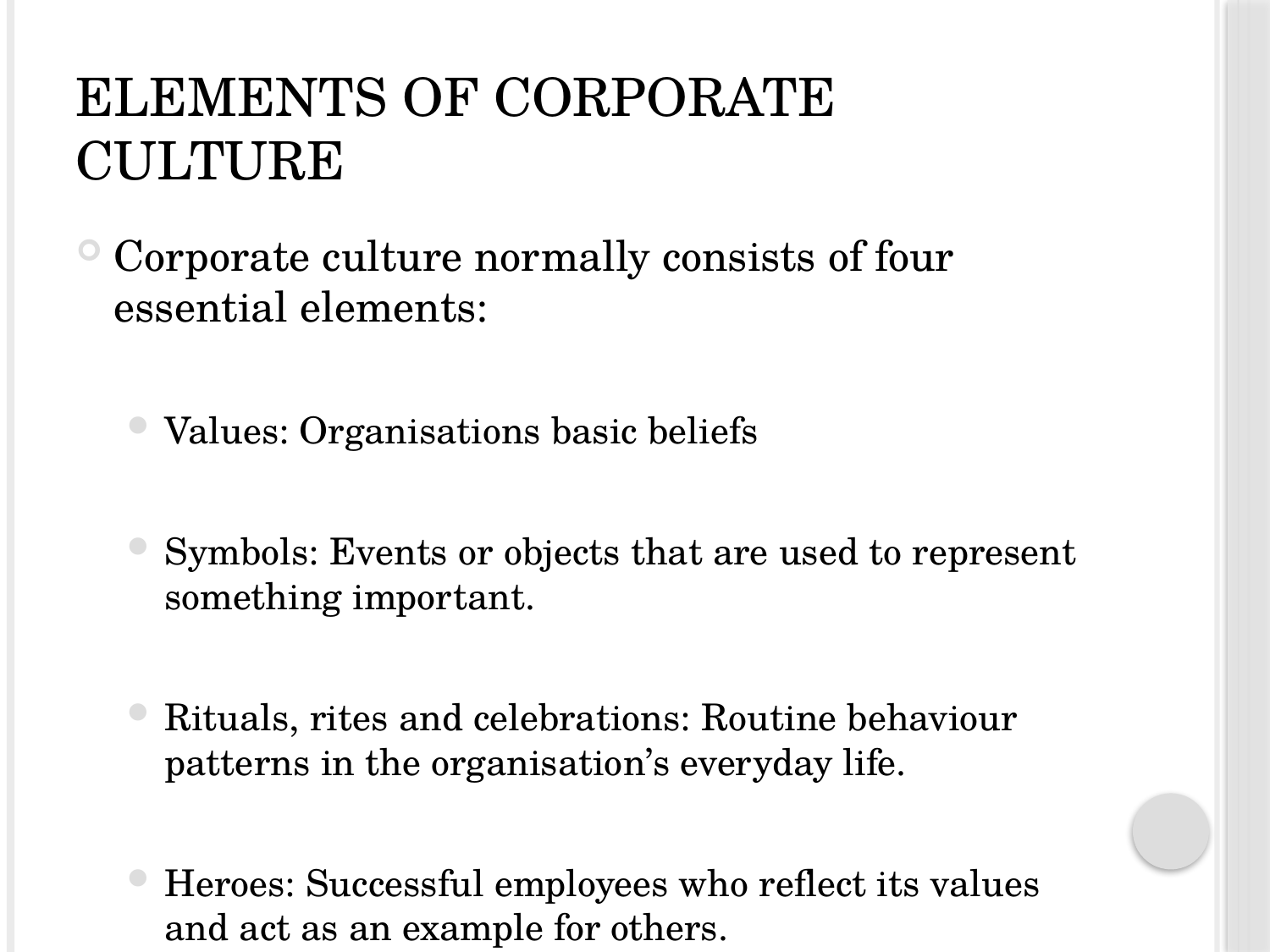

# Elements of Corporate Culture
Corporate culture normally consists of four essential elements:

Values: Organisations basic beliefs

Symbols: Events or objects that are used to represent something important.

Rituals, rites and celebrations: Routine behaviour patterns in the organisation’s everyday life.

Heroes: Successful employees who reflect its values and act as an example for others.